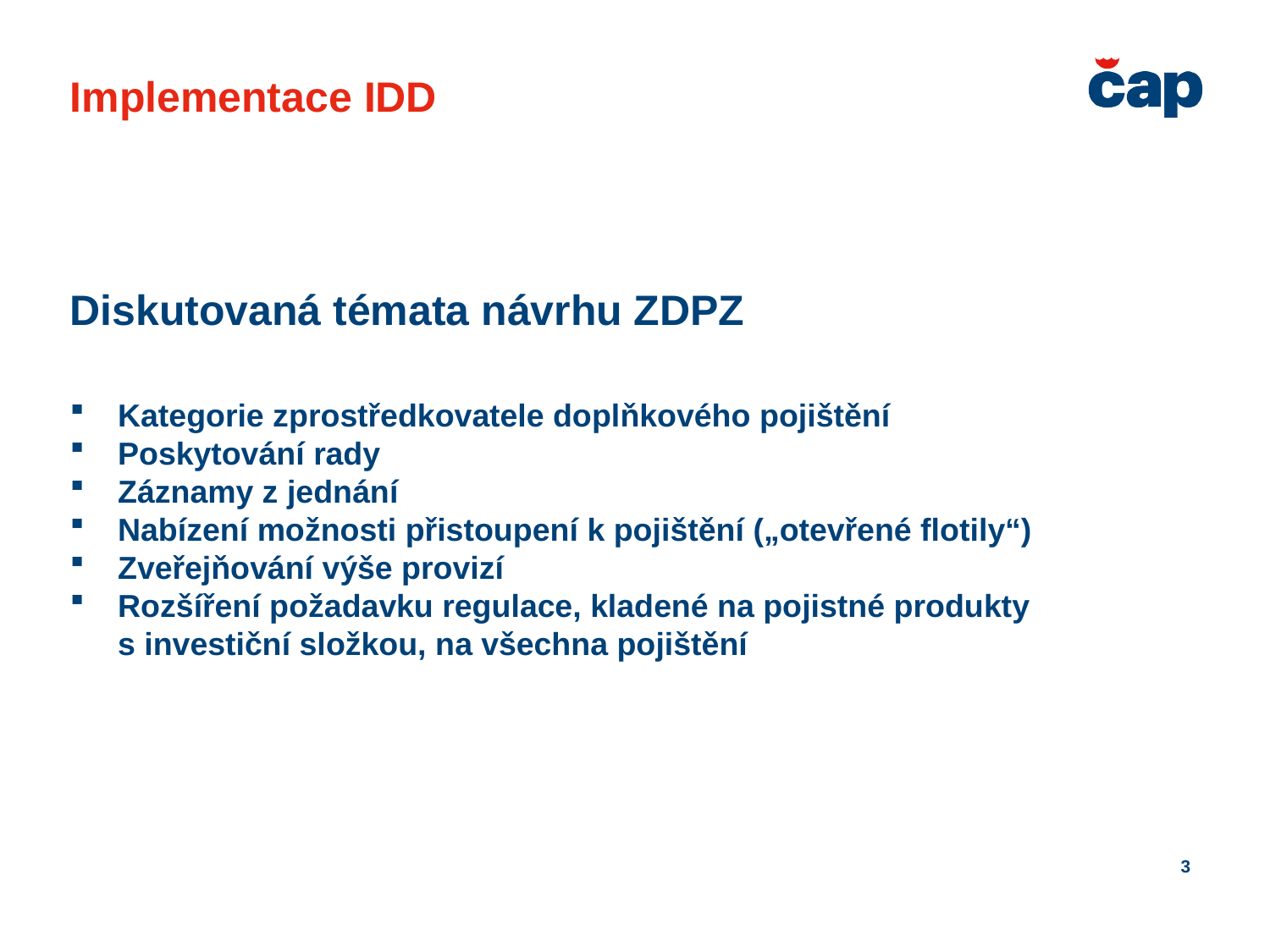

Implementace IDD
Diskutovaná témata návrhu ZDPZ

Kategorie zprostředkovatele doplňkového pojištění
Poskytování rady
Záznamy z jednání
Nabízení možnosti přistoupení k pojištění („otevřené flotily“)
Zveřejňování výše provizí
Rozšíření požadavku regulace, kladené na pojistné produkty s investiční složkou, na všechna pojištění